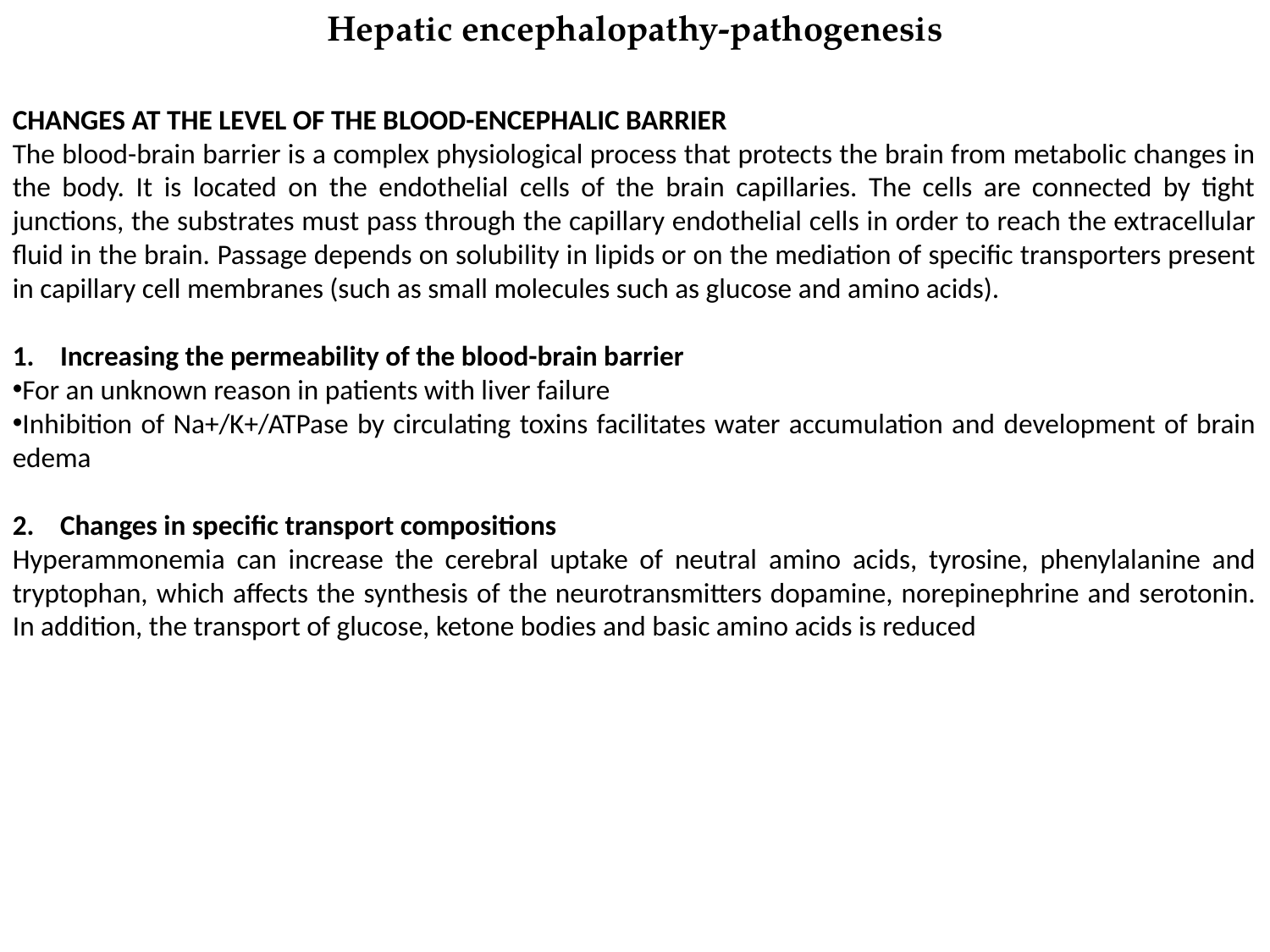

Hepatic encephalopathy-pathogenesis
CHANGES AT THE LEVEL OF THE BLOOD-ENCEPHALIC BARRIER
The blood-brain barrier is a complex physiological process that protects the brain from metabolic changes in the body. It is located on the endothelial cells of the brain capillaries. The cells are connected by tight junctions, the substrates must pass through the capillary endothelial cells in order to reach the extracellular fluid in the brain. Passage depends on solubility in lipids or on the mediation of specific transporters present in capillary cell membranes (such as small molecules such as glucose and amino acids).

Increasing the permeability of the blood-brain barrier
For an unknown reason in patients with liver failure
Inhibition of Na+/K+/ATPase by circulating toxins facilitates water accumulation and development of brain edema

Changes in specific transport compositions
Hyperammonemia can increase the cerebral uptake of neutral amino acids, tyrosine, phenylalanine and tryptophan, which affects the synthesis of the neurotransmitters dopamine, norepinephrine and serotonin. In addition, the transport of glucose, ketone bodies and basic amino acids is reduced